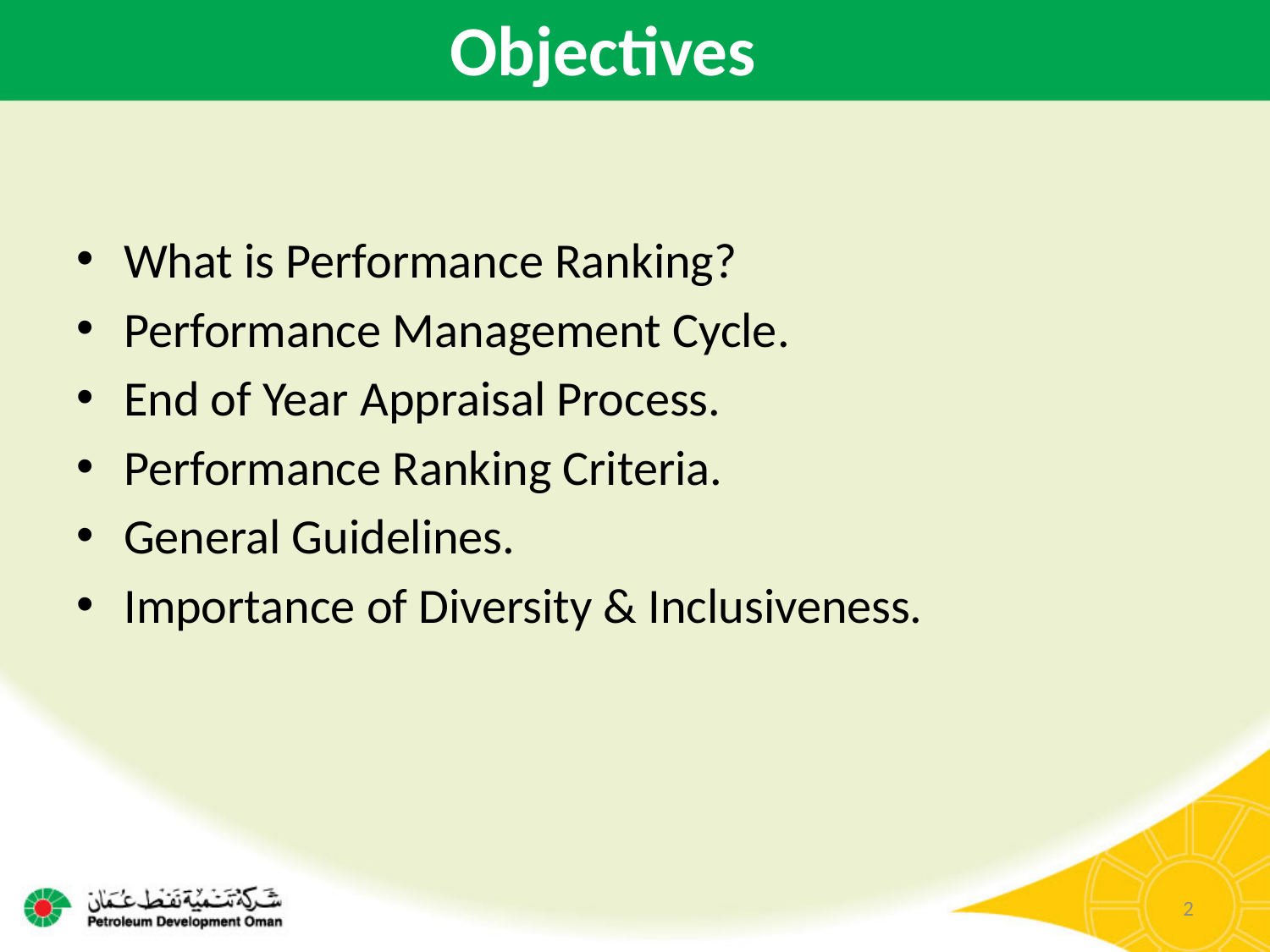

# Objectives
What is Performance Ranking?
Performance Management Cycle.
End of Year Appraisal Process.
Performance Ranking Criteria.
General Guidelines.
Importance of Diversity & Inclusiveness.

2